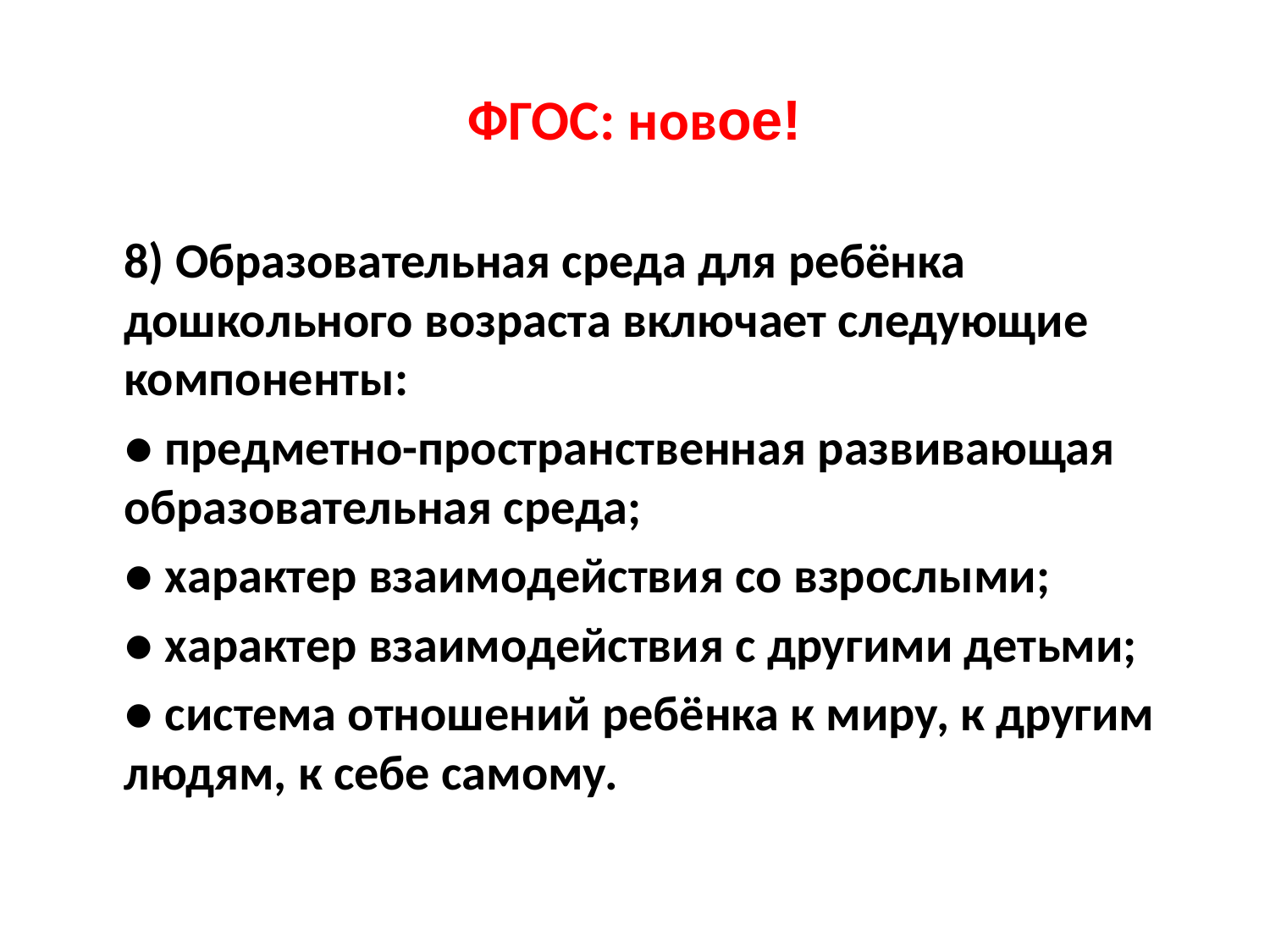

# ФГОС: новое!
	8) Образовательная среда для ребёнка дошкольного возраста включает следующие компоненты:
	● предметно-пространственная развивающая образовательная среда;
	● характер взаимодействия со взрослыми;
	● характер взаимодействия с другими детьми;
	● система отношений ребёнка к миру, к другим людям, к себе самому.